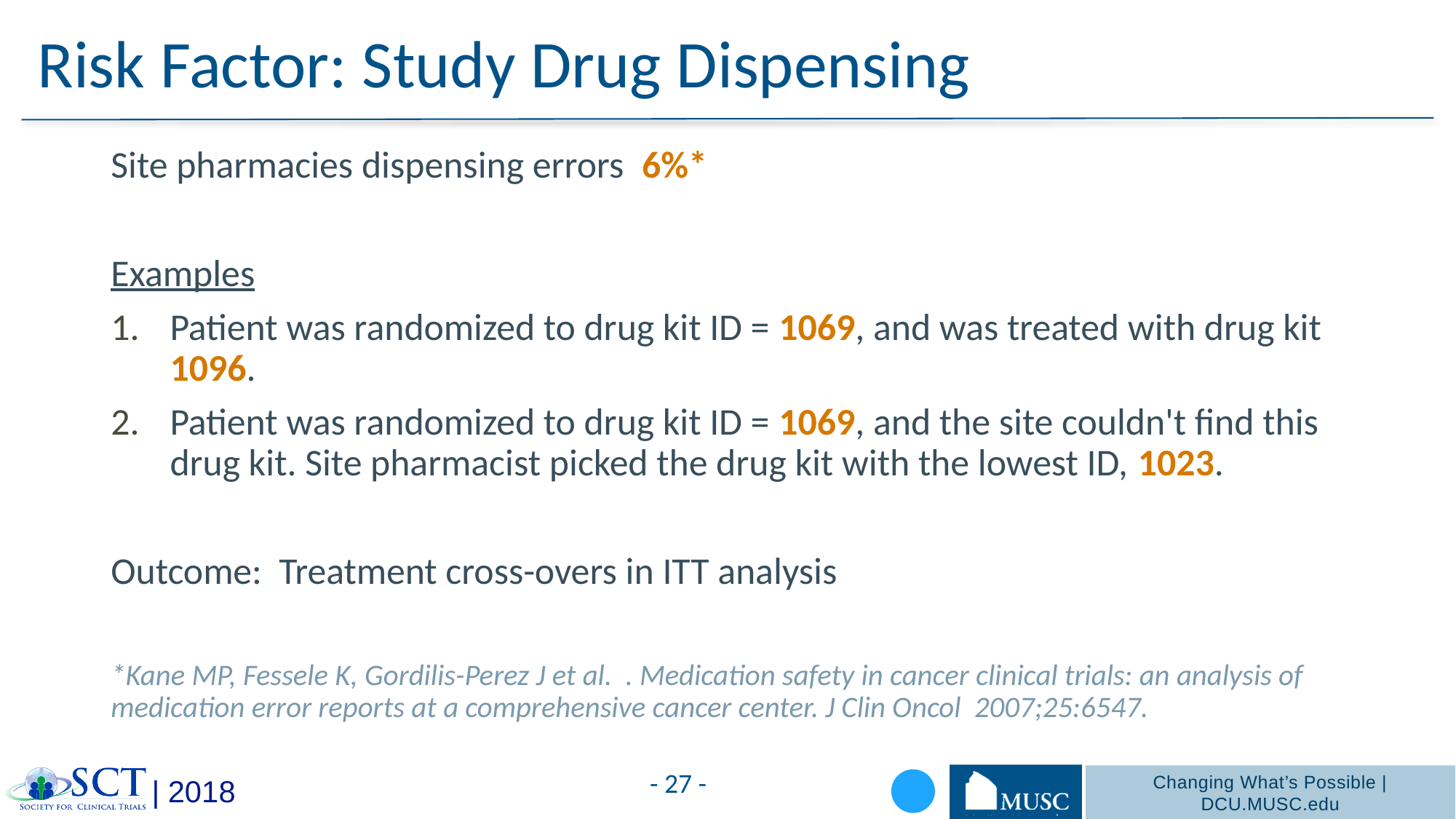

# Risk Factor: Study Drug Dispensing
Site pharmacies dispensing errors  6%*

Examples
Patient was randomized to drug kit ID = 1069, and was treated with drug kit 1096.
Patient was randomized to drug kit ID = 1069, and the site couldn't find this drug kit. Site pharmacist picked the drug kit with the lowest ID, 1023.

Outcome:  Treatment cross-overs in ITT analysis

*Kane MP, Fessele K, Gordilis-Perez J et al.  . Medication safety in cancer clinical trials: an analysis of medication error reports at a comprehensive cancer center. J Clin Oncol  2007;25:6547.

- 27 -